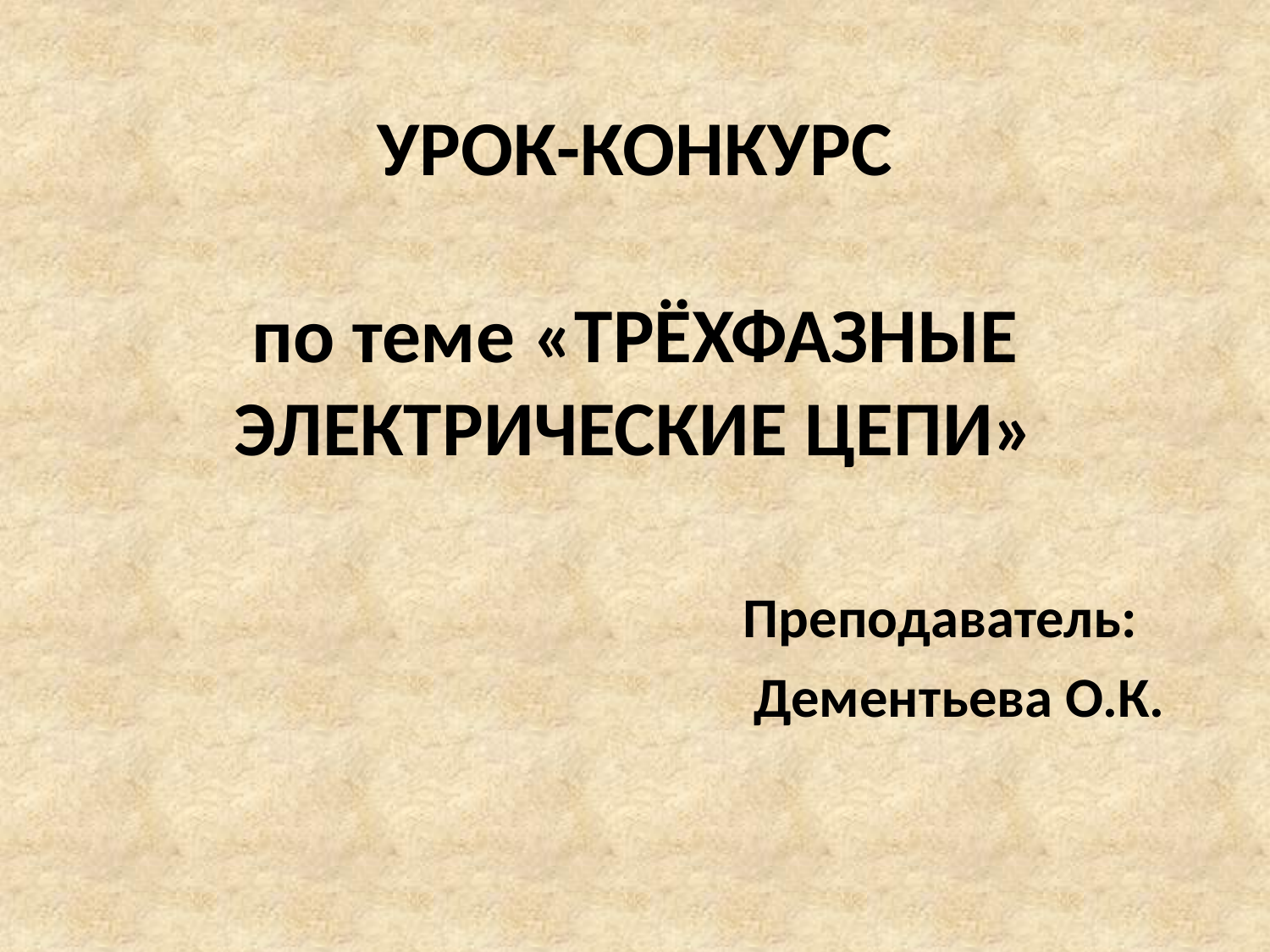

# УРОК-КОНКУРС по теме «ТРЁХФАЗНЫЕ ЭЛЕКТРИЧЕСКИЕ ЦЕПИ»
Преподаватель:
  Дементьева О.К.